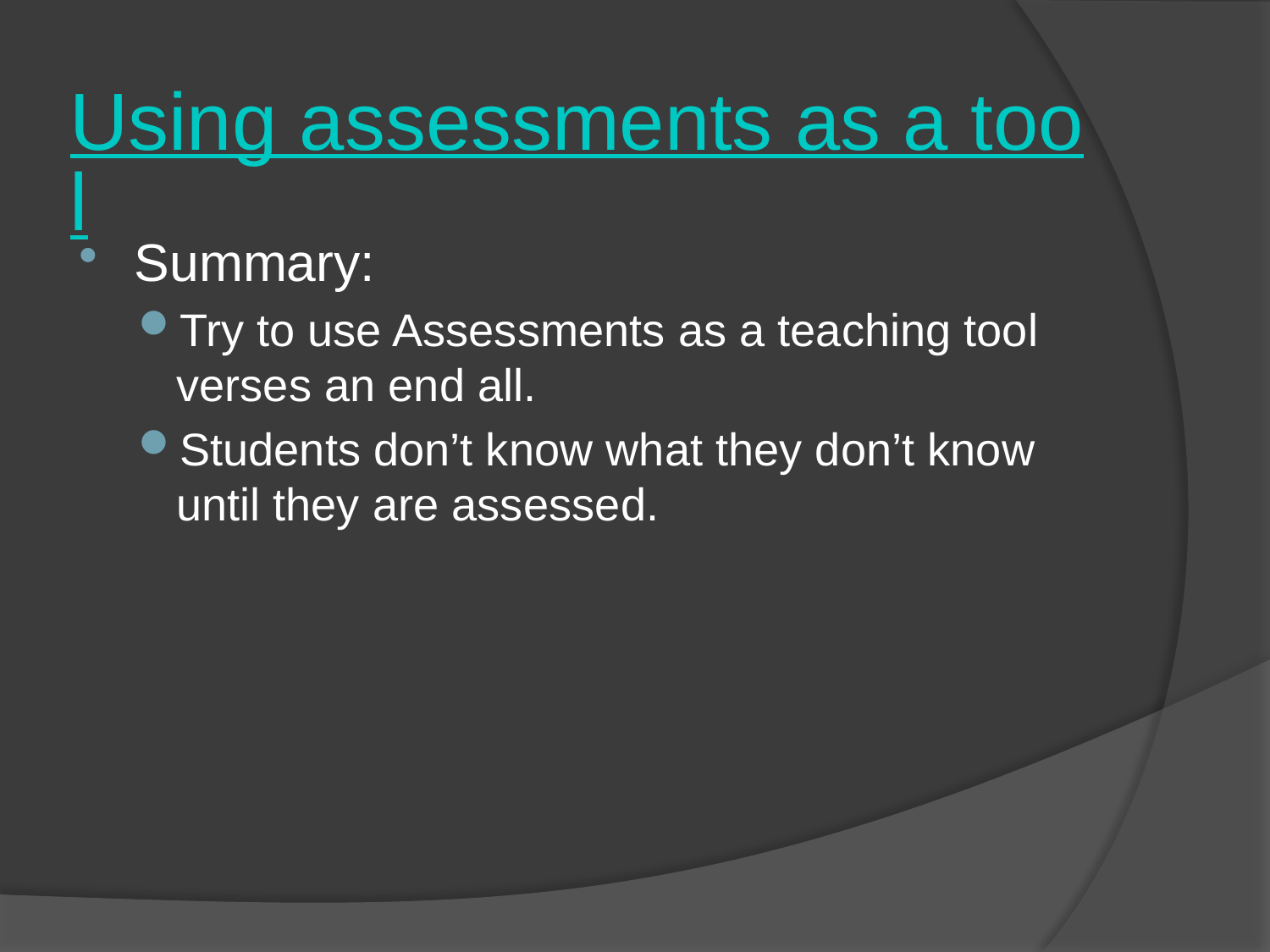

# Using assessments as a tool
Summary:
Try to use Assessments as a teaching tool verses an end all.
Students don’t know what they don’t know until they are assessed.